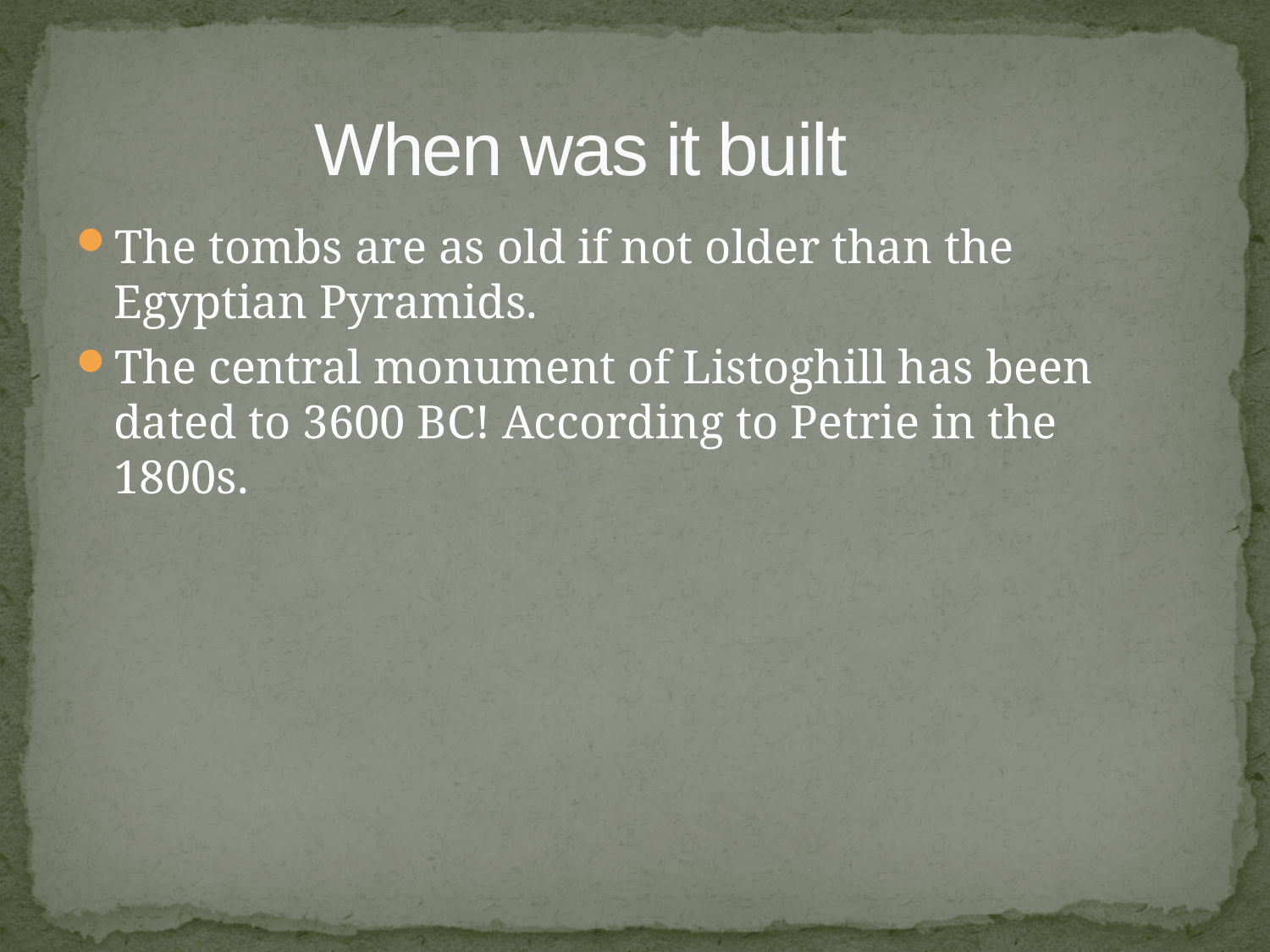

# When was it built
The tombs are as old if not older than the Egyptian Pyramids.
The central monument of Listoghill has been dated to 3600 BC! According to Petrie in the 1800s.